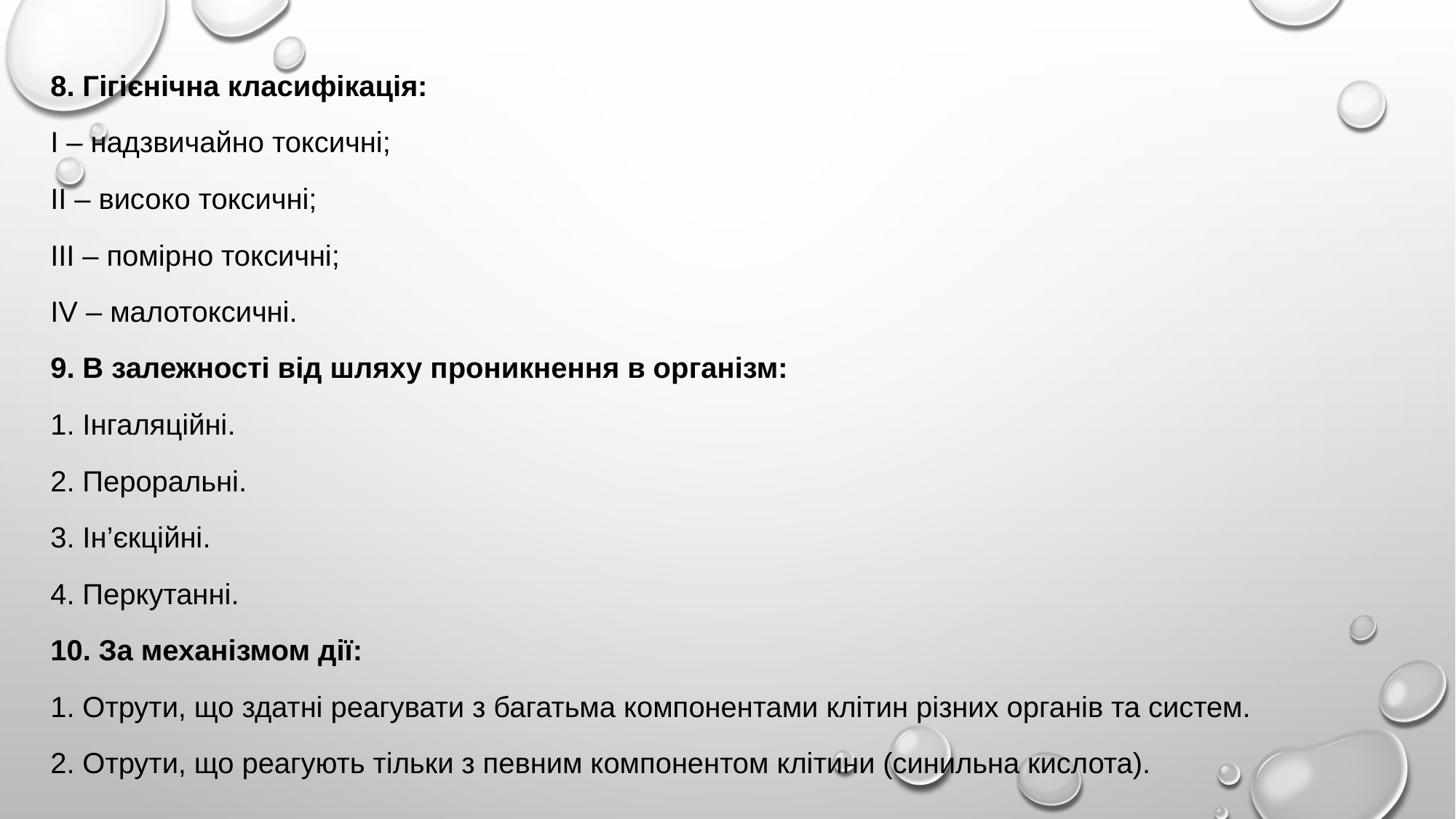

8. Гігієнічна класифікація:
I – надзвичайно токсичні;
II – високо токсичні;
III – помірно токсичні;
IV – малотоксичні.
9. В залежності від шляху проникнення в організм:
1. Інгаляційні.
2. Пероральні.
3. Ін’єкційні.
4. Перкутанні.
10. За механізмом дії:
1. Отрути, що здатні реагувати з багатьма компонентами клітин різних органів та систем.
2. Отрути, що реагують тільки з певним компонентом клітини (синильна кислота).